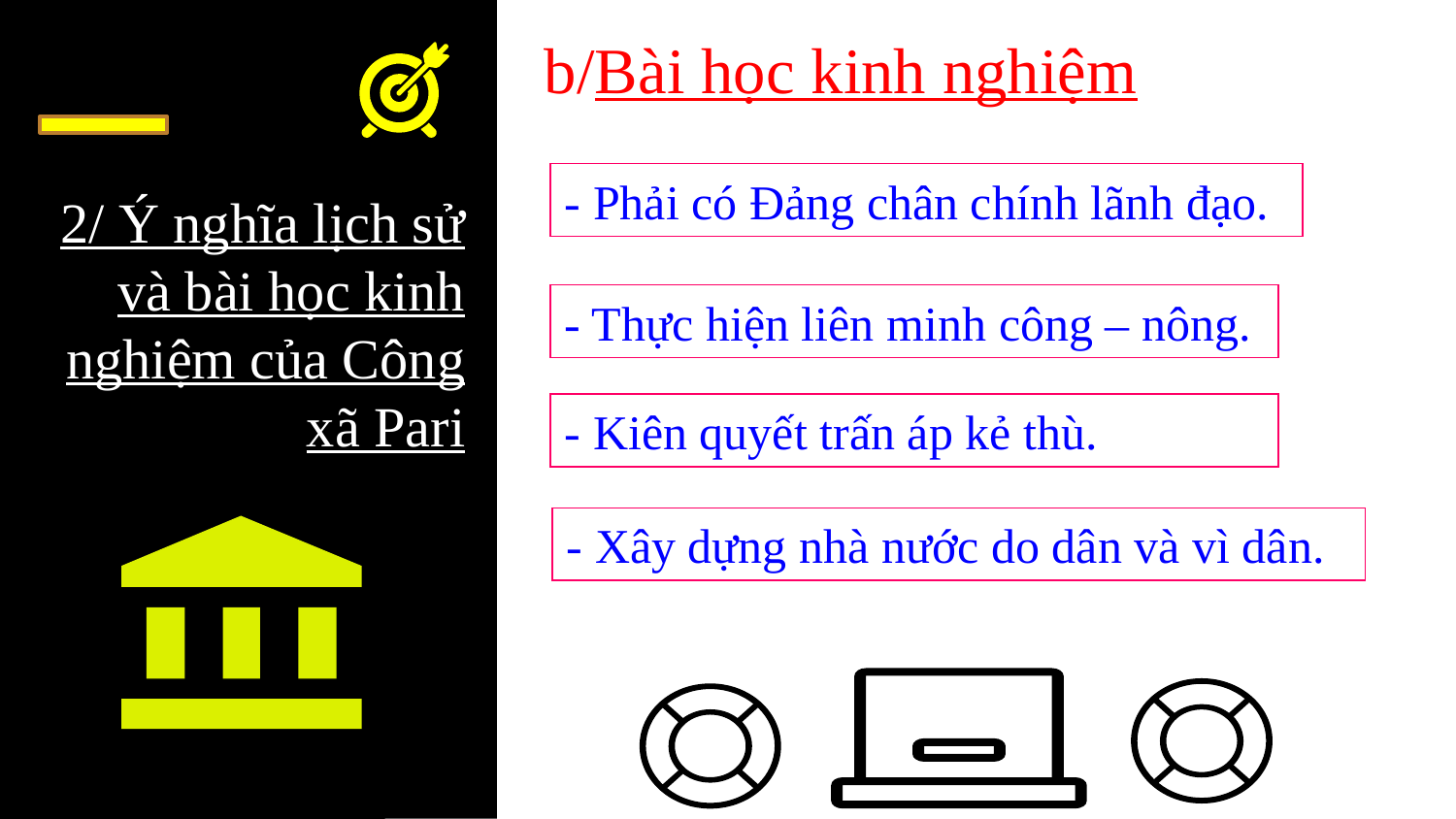

b/Bài học kinh nghiệm

- Phải có Đảng chân chính lãnh đạo.
2/ Ý nghĩa lịch sử và bài học kinh nghiệm của Công xã Pari
# This is a slide title
- Thực hiện liên minh công – nông.
- Kiên quyết trấn áp kẻ thù.
- Xây dựng nhà nước do dân và vì dân.